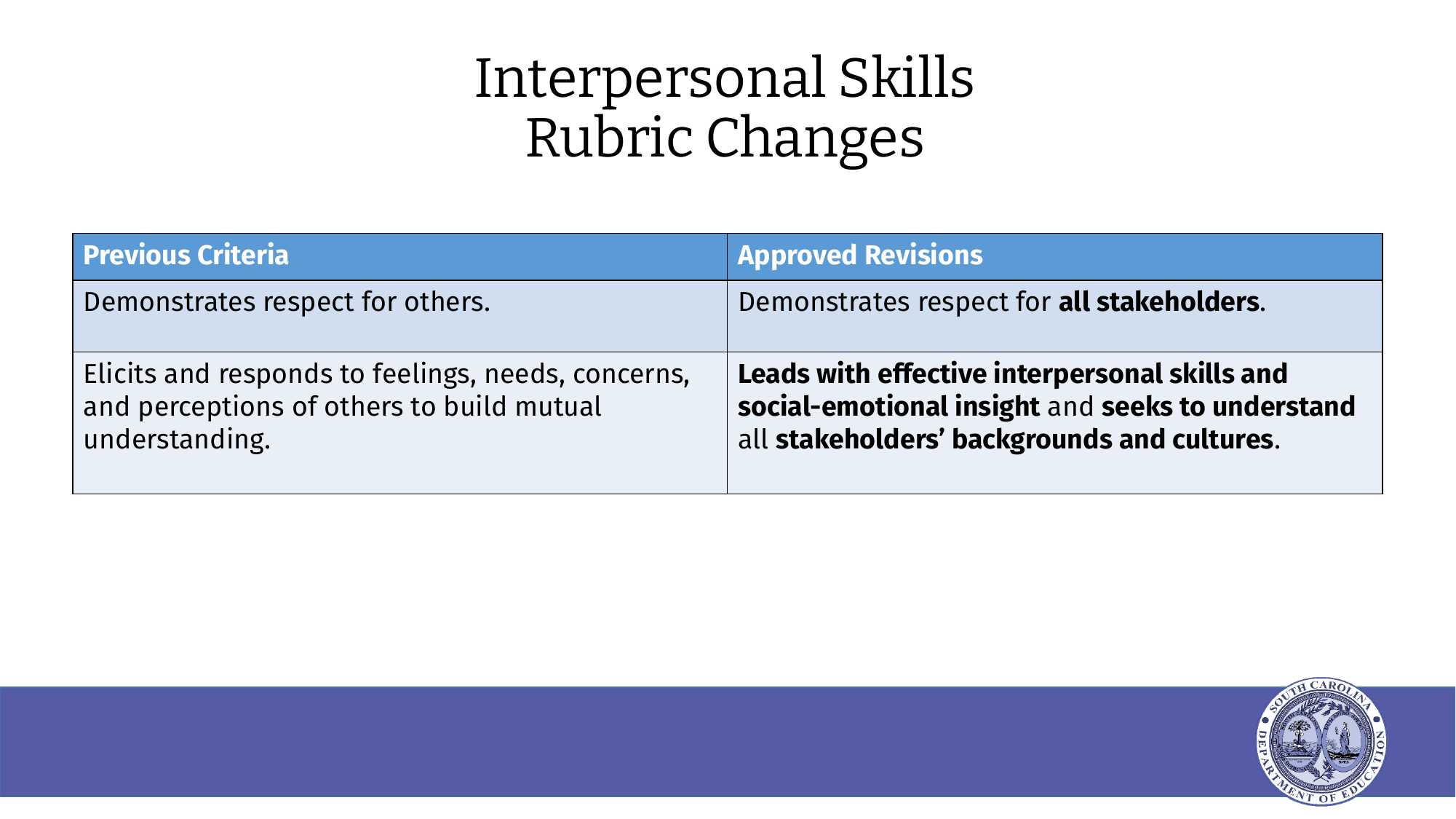

# Interpersonal Skills Rubric Changes
| Previous Criteria | Approved Revisions |
| --- | --- |
| Demonstrates respect for others. | Demonstrates respect for all stakeholders. |
| Elicits and responds to feelings, needs, concerns, and perceptions of others to build mutual understanding. | Leads with effective interpersonal skills and social-emotional insight and seeks to understand all stakeholders’ backgrounds and cultures. |